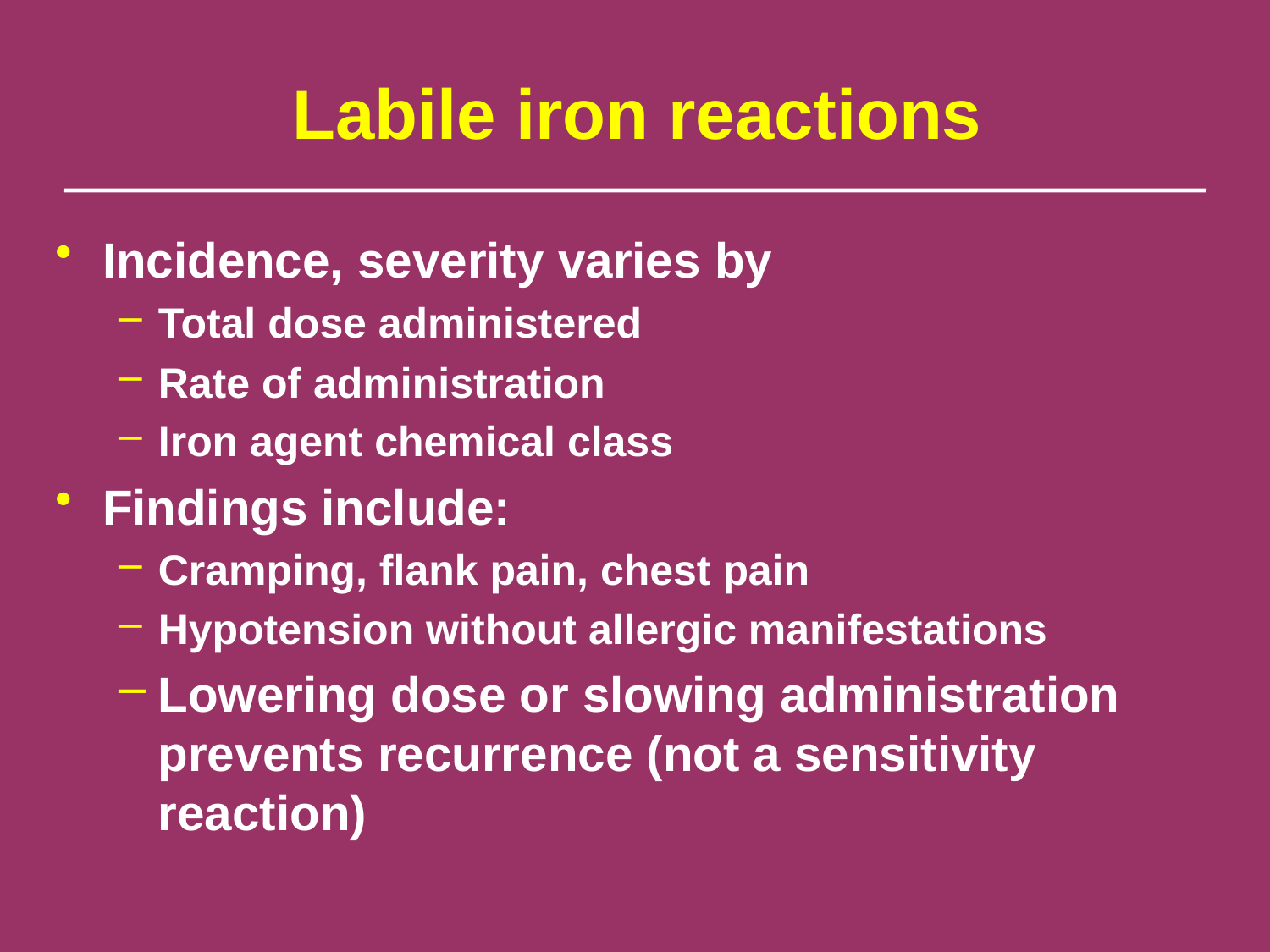

# Labile iron reactions
Incidence, severity varies by
Total dose administered
Rate of administration
Iron agent chemical class
Findings include:
Cramping, flank pain, chest pain
Hypotension without allergic manifestations
Lowering dose or slowing administration prevents recurrence (not a sensitivity reaction)